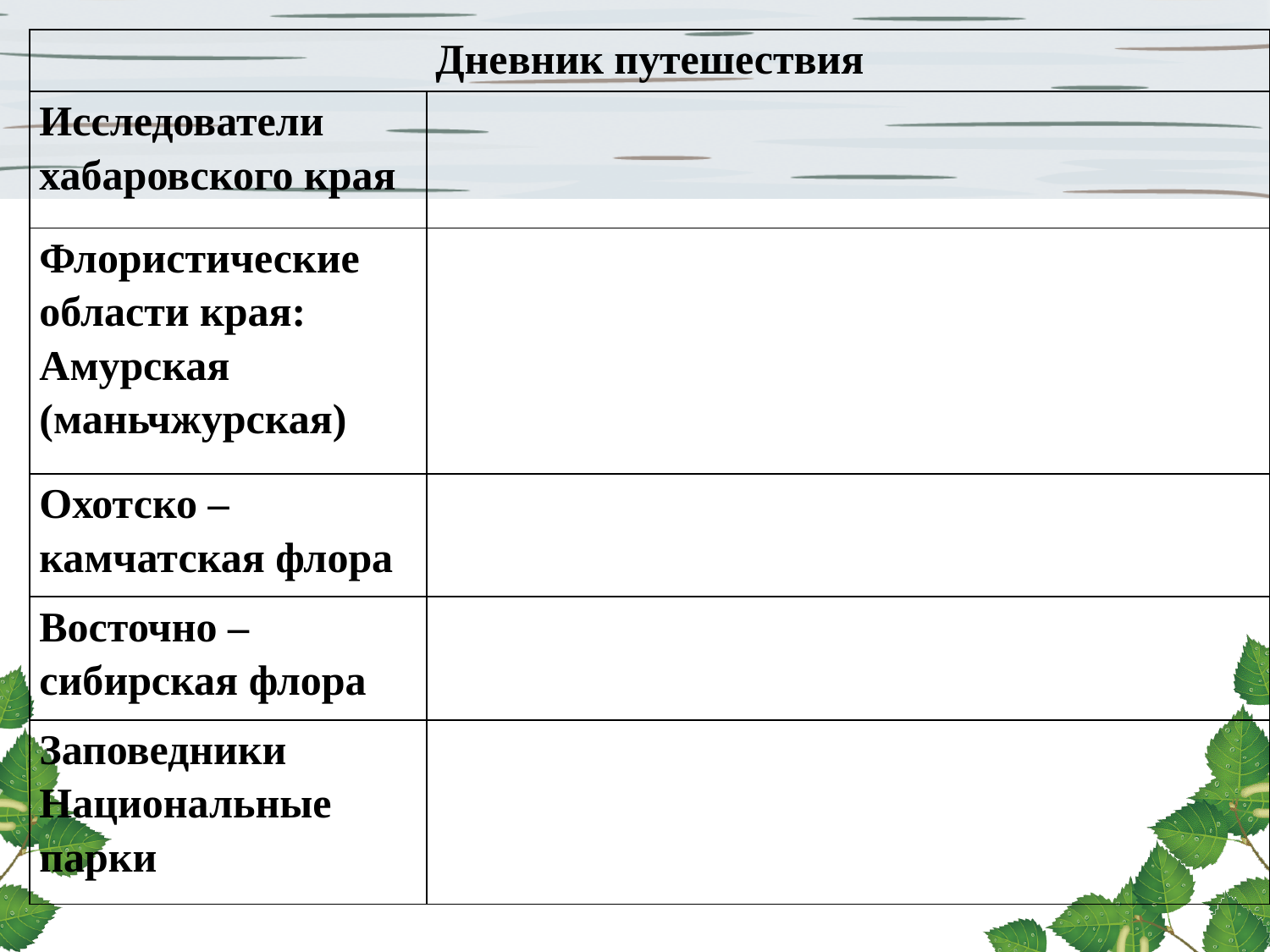

| Дневник путешествия |  |
| --- | --- |
| Исследователи хабаровского края |  |
| Флористические области края: Амурская (маньчжурская) |  |
| Охотско – камчатская флора |  |
| Восточно – сибирская флора |  |
| Заповедники Национальные парки |  |